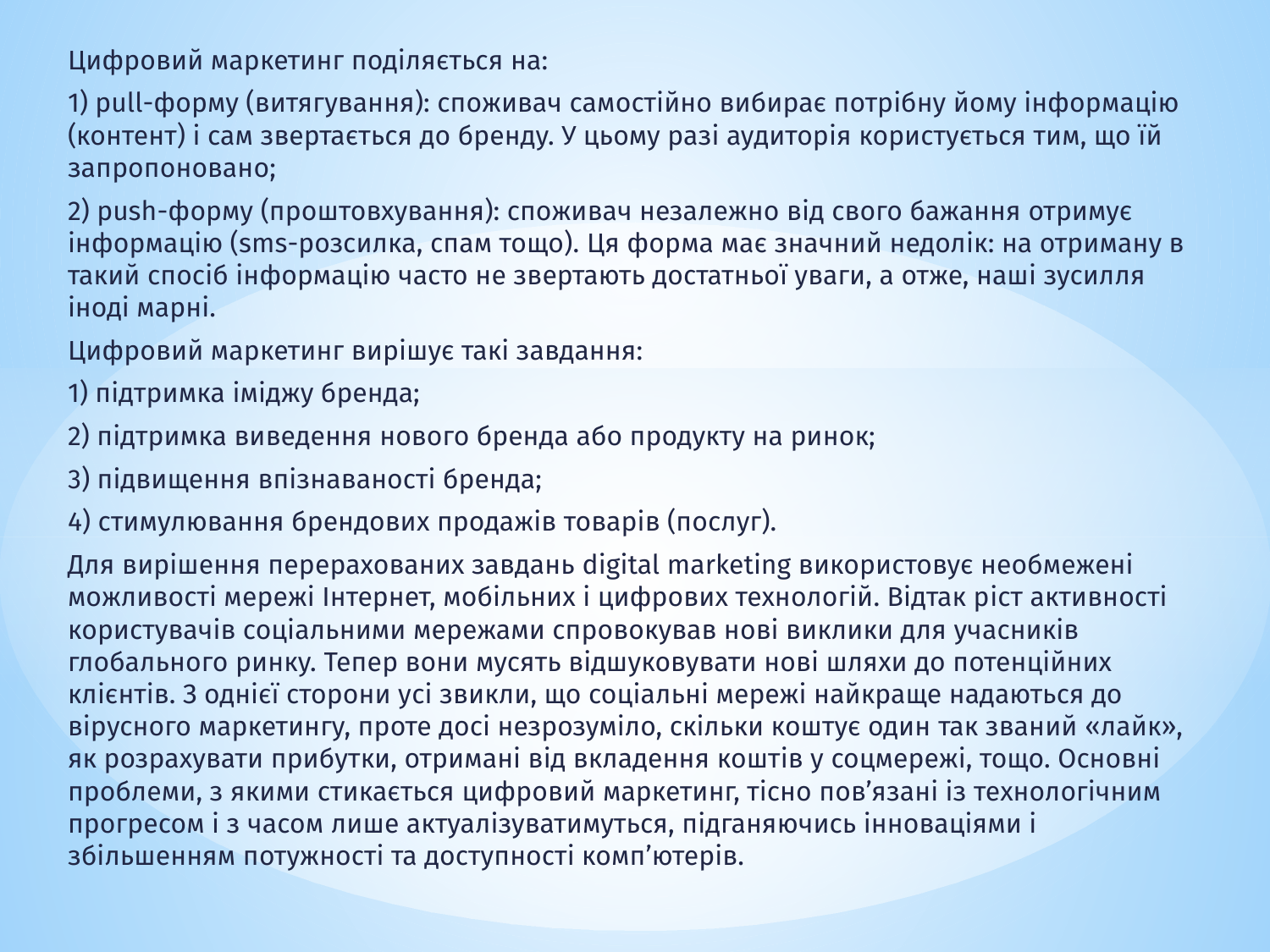

Цифровий маркетинг поділяється на:
1) рull-форму (витягування): споживач самостійно вибирає потрібну йому інформацію (контент) і сам звертається до бренду. У цьому разі аудиторія користується тим, що їй запропоновано;
2) рush-форму (проштовхування): споживач незалежно від свого бажання отримує інформацію (sms-розсилка, спам тощо). Ця форма має значний недолік: на отриману в такий спосіб інформацію часто не звертають достатньої уваги, а отже, наші зусилля іноді марні.
Цифровий маркетинг вирішує такі завдання:
1) підтримка іміджу бренда;
2) підтримка виведення нового бренда або продукту на ринок;
3) підвищення впізнаваності бренда;
4) стимулювання брендових продажів товарів (послуг).
Для вирішення перерахованих завдань digital marketing використовує необмежені можливості мережі Інтернет, мобільних і цифрових технологій. Відтак ріст активності користувачів соціальними мережами спровокував нові виклики для учасників глобального ринку. Тепер вони мусять відшуковувати нові шляхи до потенційних клієнтів. З однієї сторони усі звикли, що соціальні мережі найкраще надаються до вірусного маркетингу, проте досі незрозуміло, скільки коштує один так званий «лайк», як розрахувати прибутки, отримані від вкладення коштів у соцмережі, тощо. Основні проблеми, з якими стикається цифровий маркетинг, тісно пов’язані із технологічним прогресом і з часом лише актуалізуватимуться, підганяючись інноваціями і збільшенням потужності та доступності комп’ютерів.